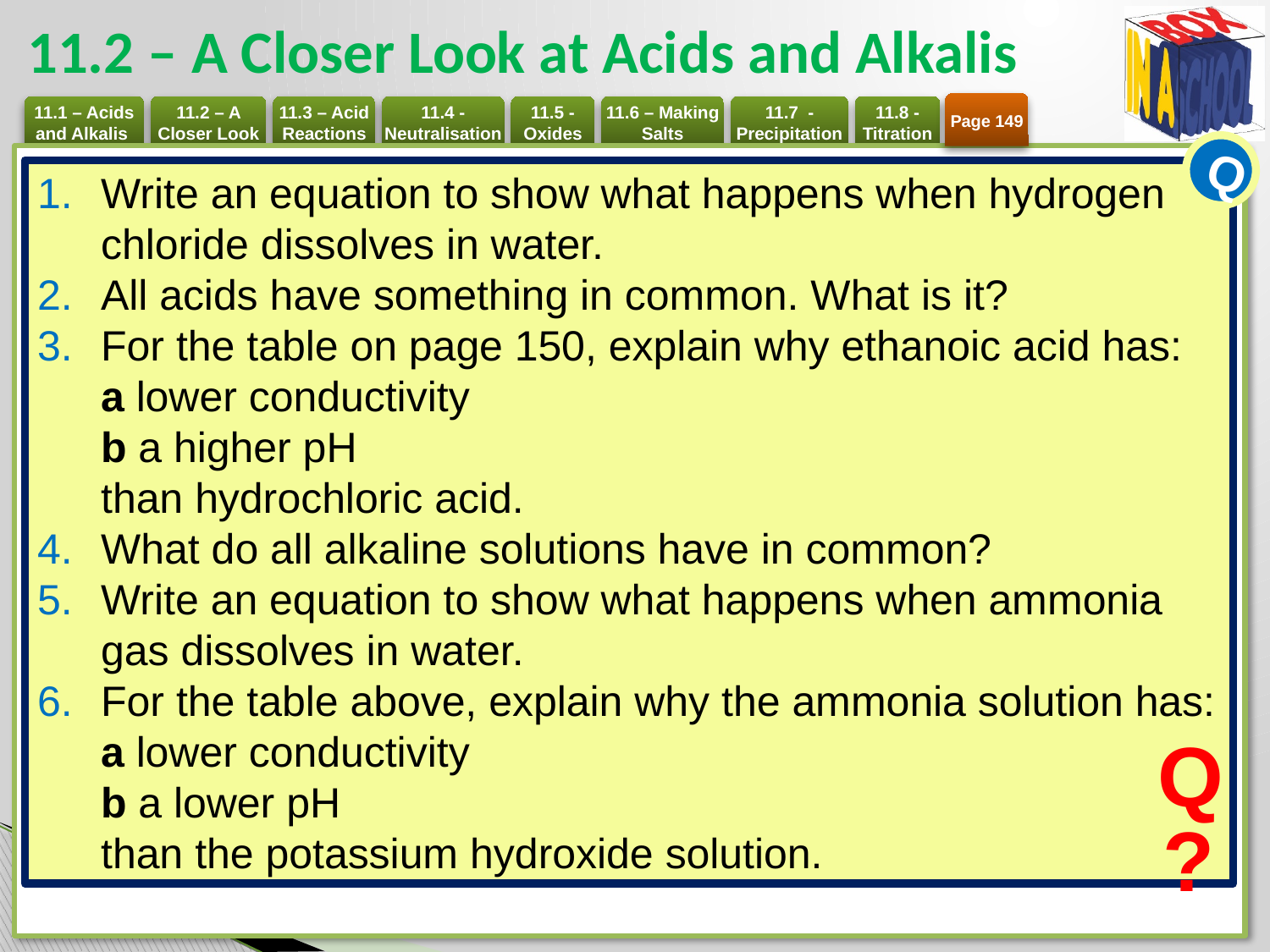

# 11.2 – A Closer Look at Acids and Alkalis
Page 149
Q
Write an equation to show what happens when hydrogen chloride dissolves in water.
All acids have something in common. What is it?
For the table on page 150, explain why ethanoic acid has:
a lower conductivity
b a higher pH
than hydrochloric acid.
What do all alkaline solutions have in common?
Write an equation to show what happens when ammonia gas dissolves in water.
For the table above, explain why the ammonia solution has:
a lower conductivity
b a lower pH
than the potassium hydroxide solution.
Q
?